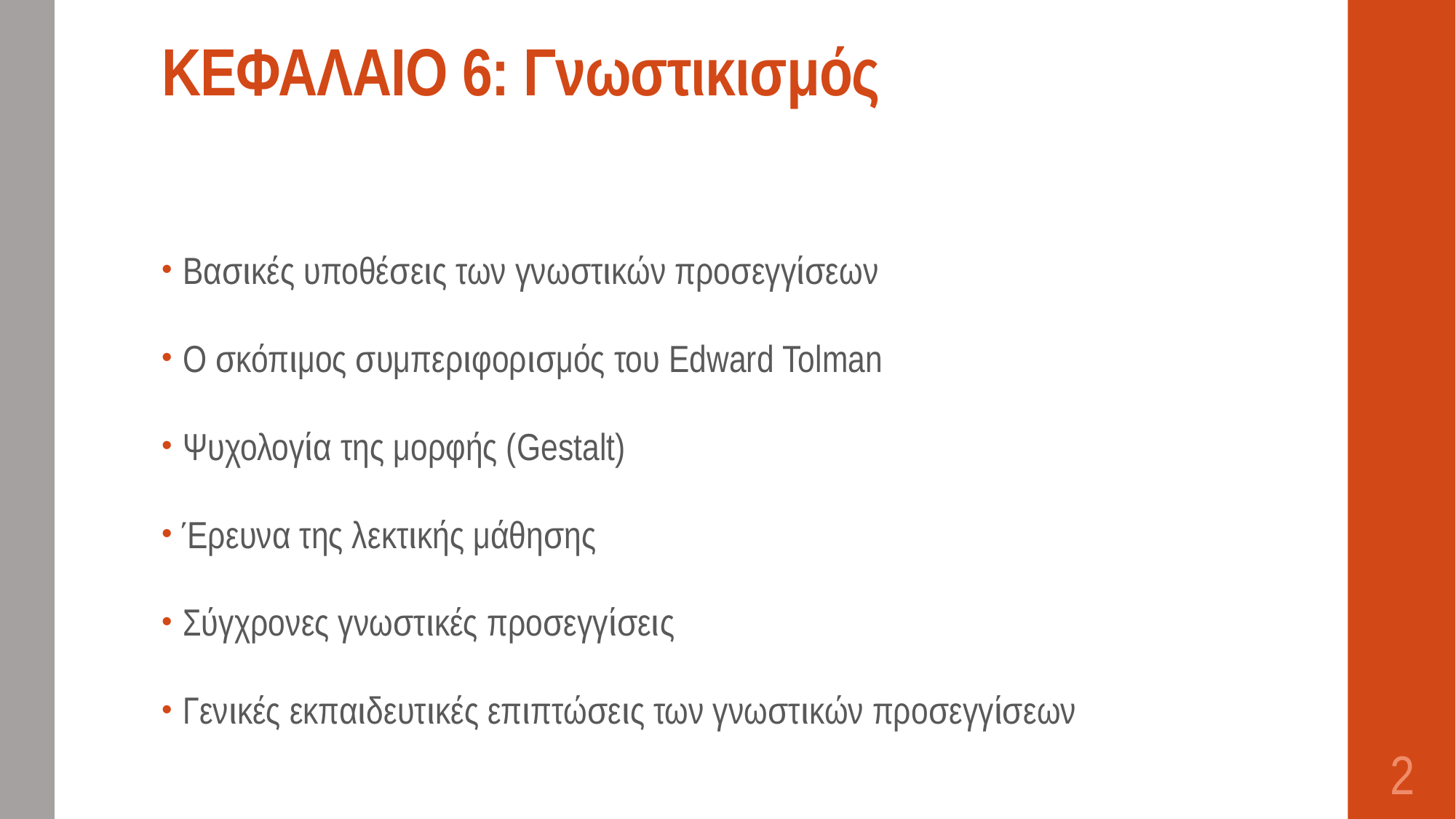

# ΚΕΦΑΛΑΙΟ 6: Γνωστικισμός
Βασικές υποθέσεις των γνωστικών προσεγγίσεων
Ο σκόπιμος συμπεριφορισμός του Edward Tolman
Ψυχολογία της μορφής (Gestalt)
Έρευνα της λεκτικής μάθησης
Σύγχρονες γνωστικές προσεγγίσεις
Γενικές εκπαιδευτικές επιπτώσεις των γνωστικών προσεγγίσεων
2